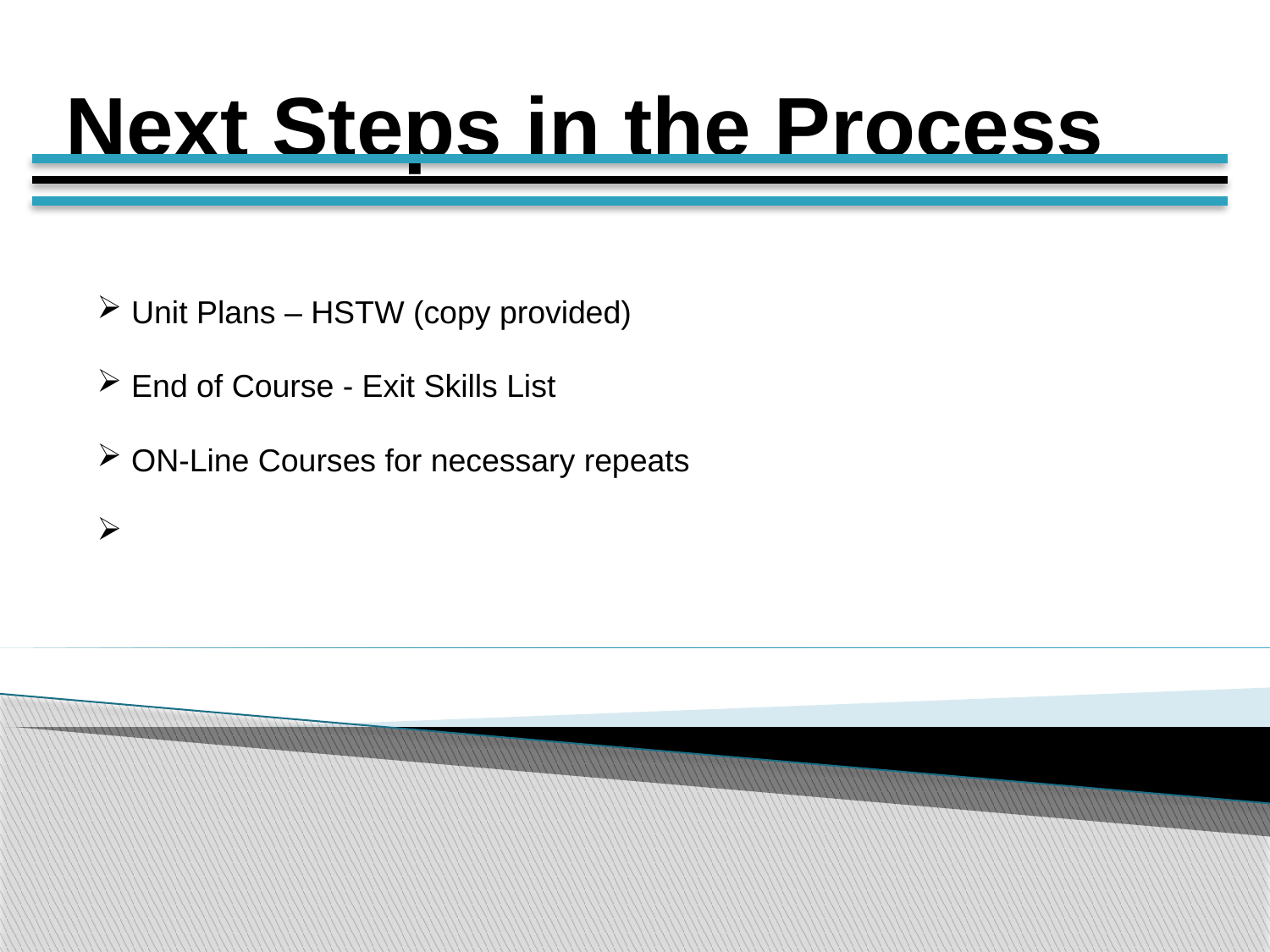

# Next Steps in the Process
 Unit Plans – HSTW (copy provided)
 End of Course - Exit Skills List
 ON-Line Courses for necessary repeats